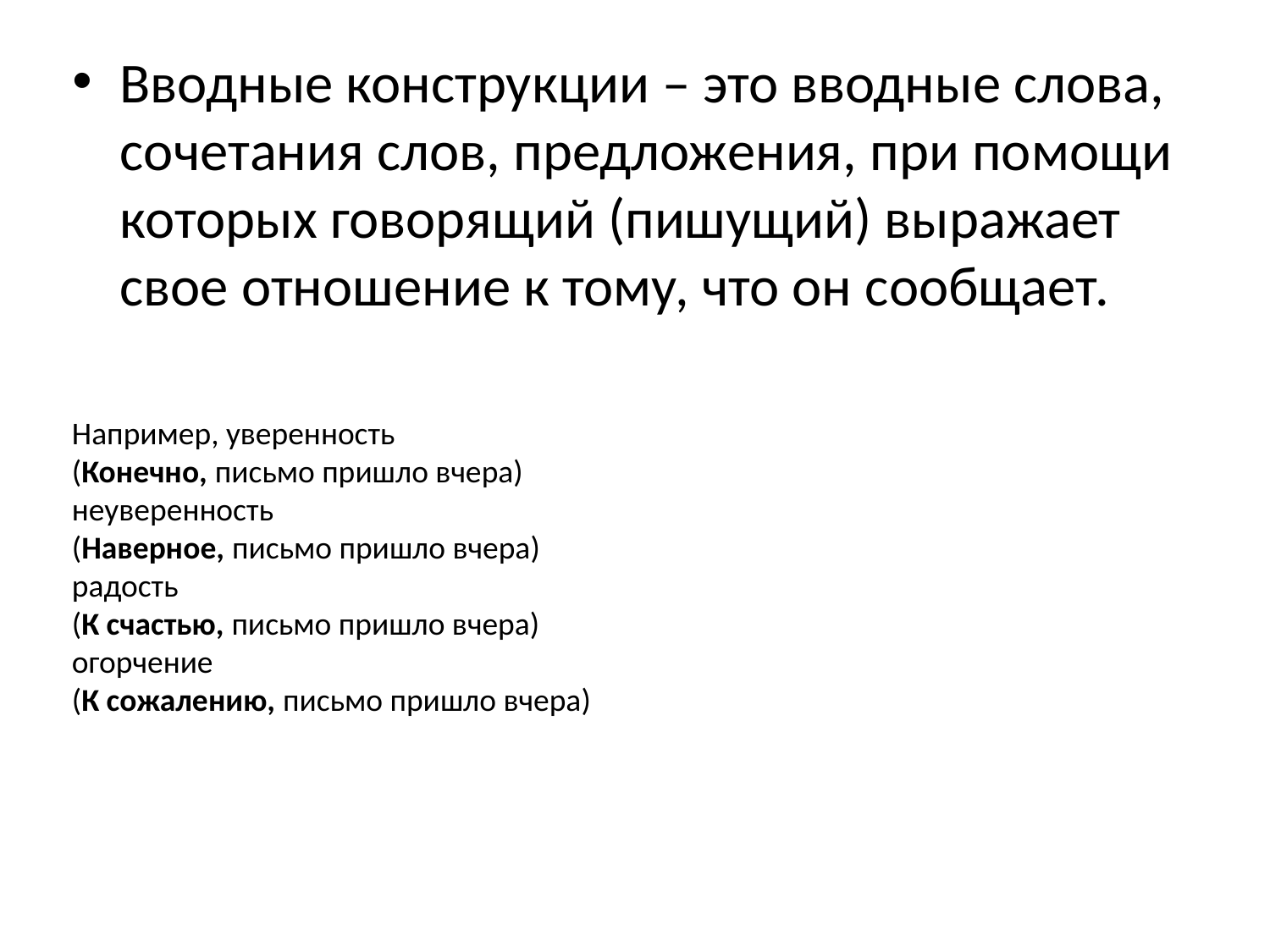

Вводные конструкции – это вводные слова, сочетания слов, предложения, при помощи которых говорящий (пишущий) выражает свое отношение к тому, что он сообщает.
Например, уверенность
(Конечно, письмо пришло вчера)
неуверенность
(Наверное, письмо пришло вчера)
радость
(К счастью, письмо пришло вчера)
огорчение
(К сожалению, письмо пришло вчера)